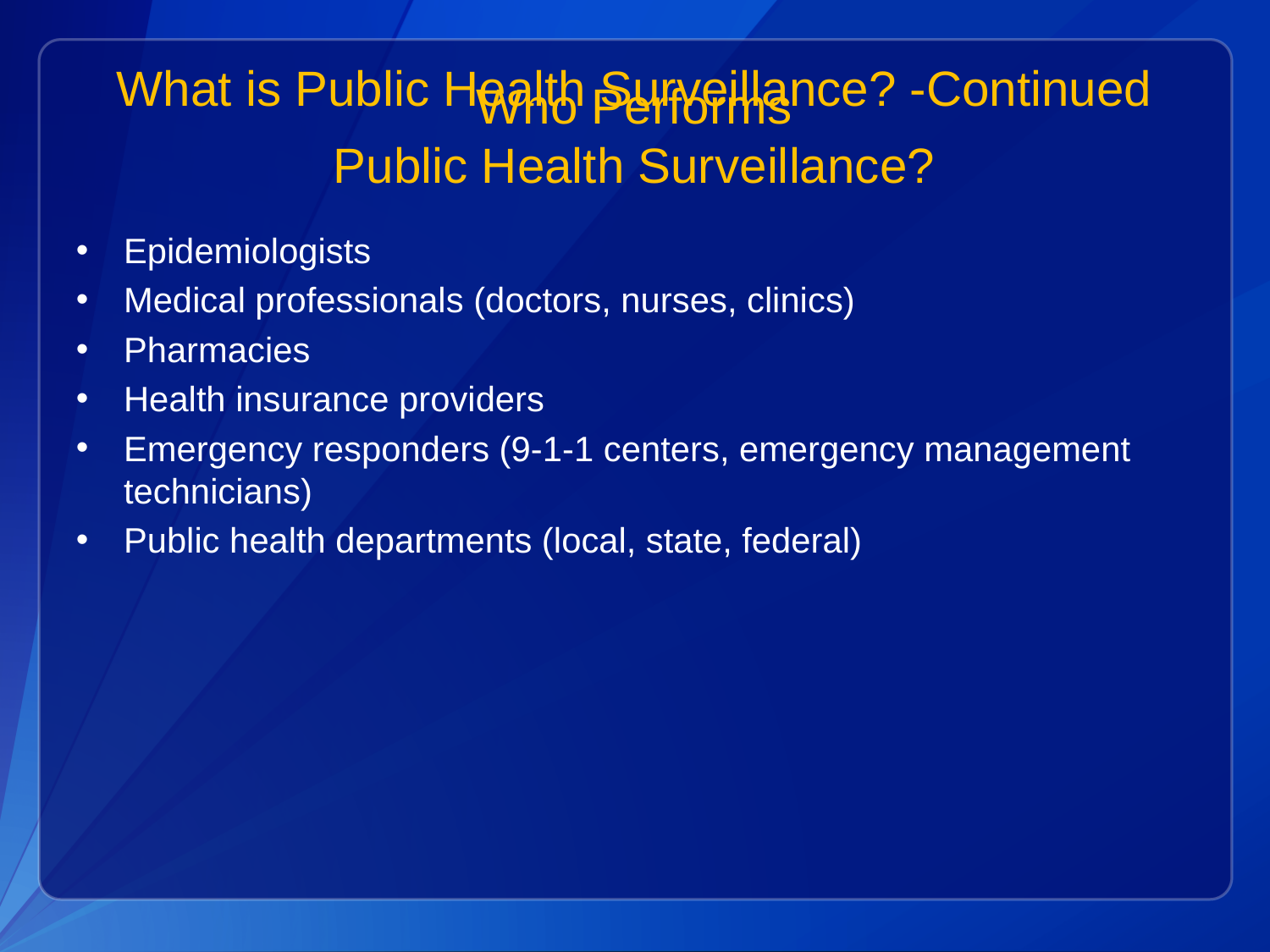

What is Public Health Surveillance? -Continued
Who Performs
Public Health Surveillance?
Epidemiologists
Medical professionals (doctors, nurses, clinics)
Pharmacies
Health insurance providers
Emergency responders (9-1-1 centers, emergency management technicians)
Public health departments (local, state, federal)